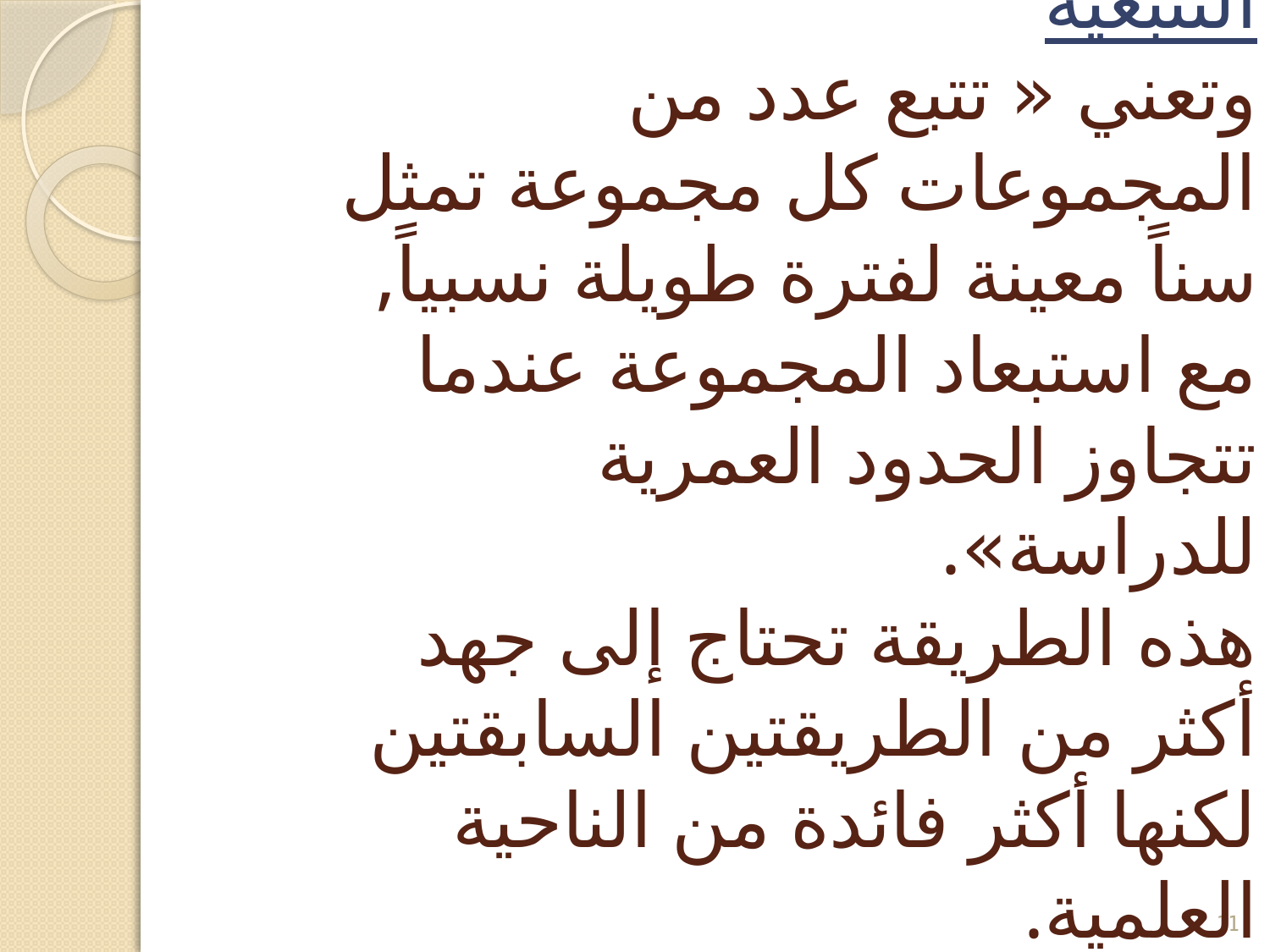

# ثالثاً: الطريقة المستعرضة التتبعية وتعني « تتبع عدد من المجموعات كل مجموعة تمثل سناً معينة لفترة طويلة نسبياً, مع استبعاد المجموعة عندما تتجاوز الحدود العمرية للدراسة». هذه الطريقة تحتاج إلى جهد أكثر من الطريقتين السابقتين لكنها أكثر فائدة من الناحية العلمية.
11